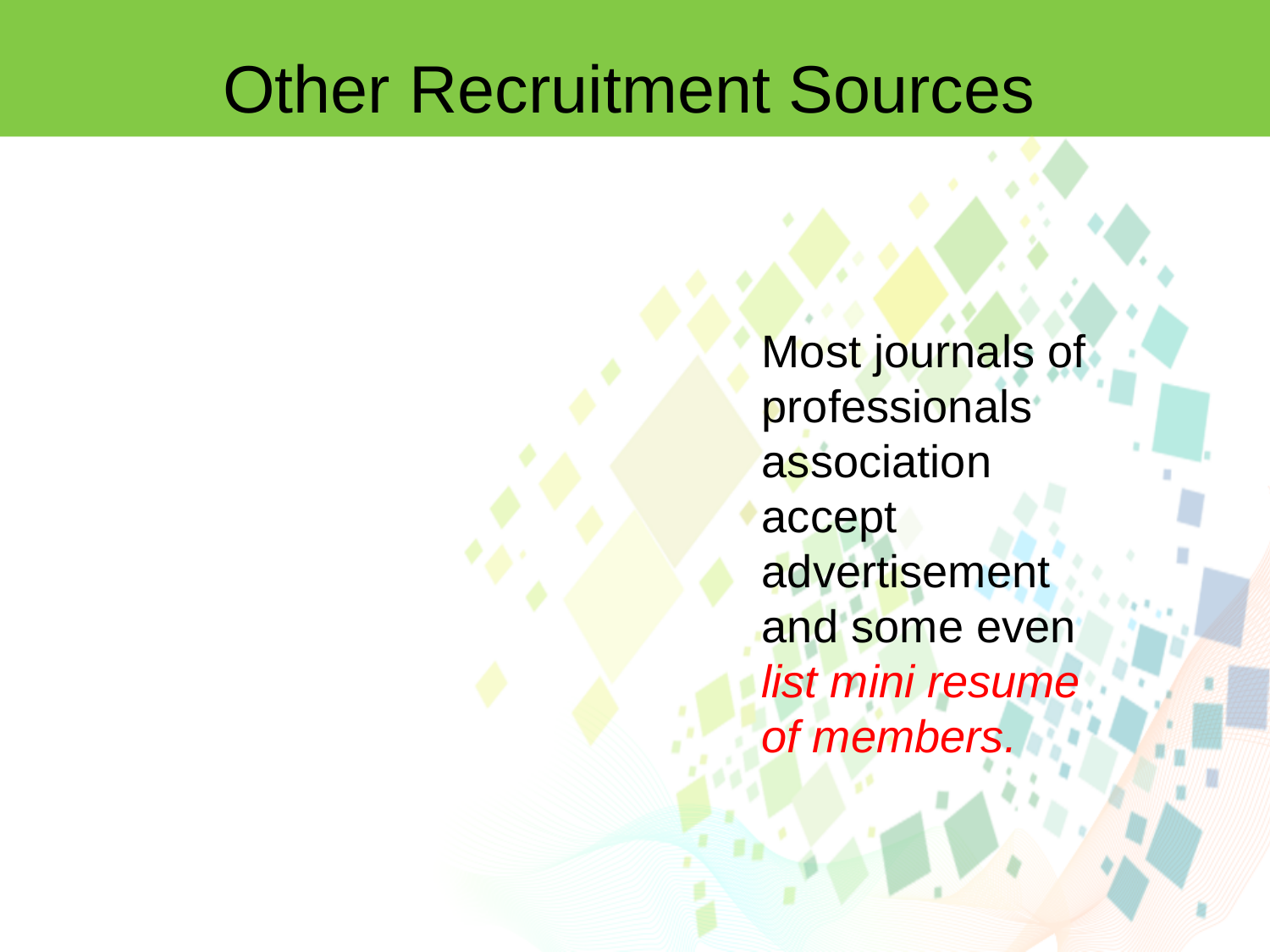

Other Recruitment Sources
Most journals of professionals association accept advertisement and some even list mini resume of members.